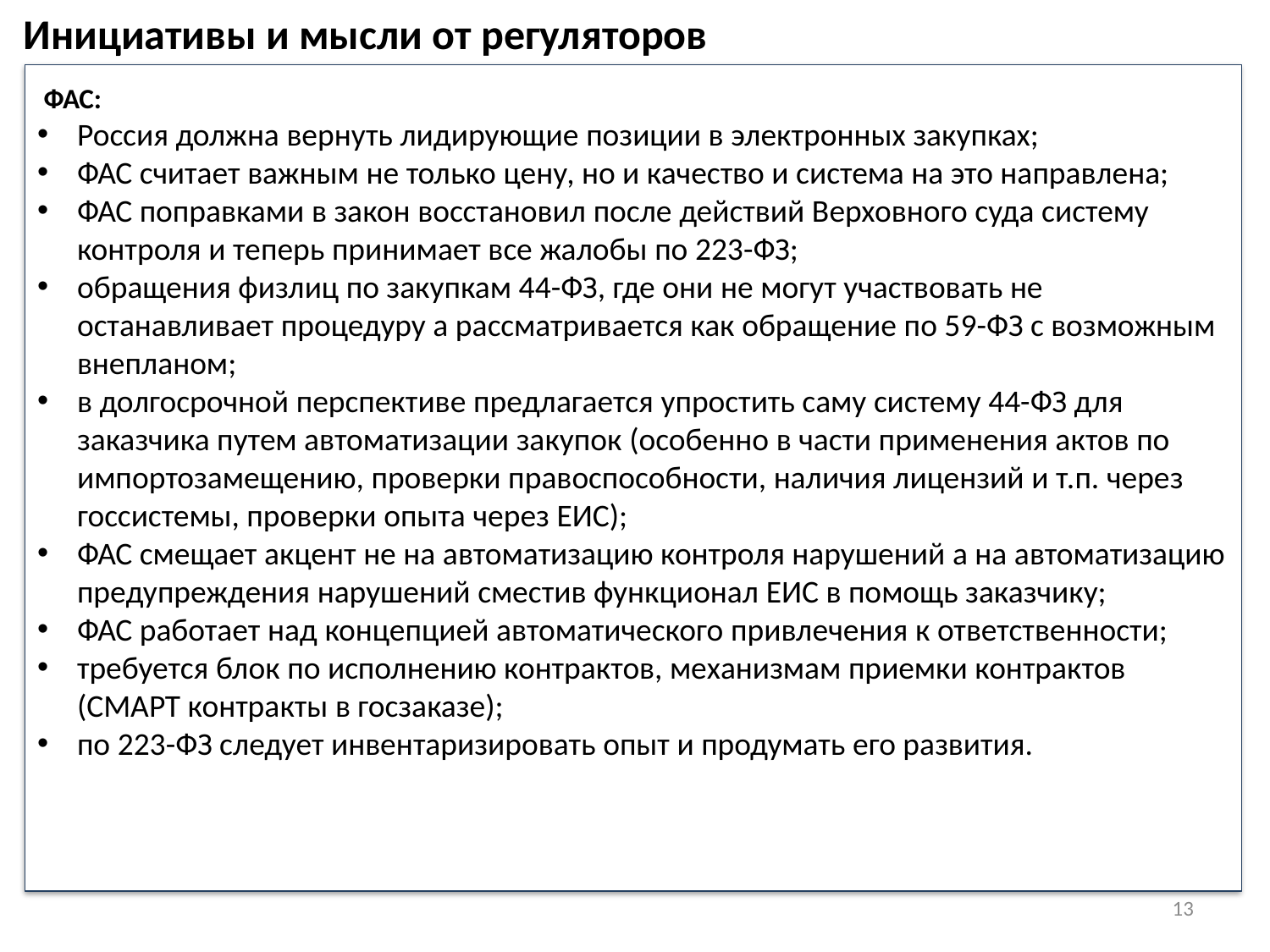

Инициативы и мысли от регуляторов
 ФАС:
Россия должна вернуть лидирующие позиции в электронных закупках;
ФАС считает важным не только цену, но и качество и система на это направлена;
ФАС поправками в закон восстановил после действий Верховного суда систему контроля и теперь принимает все жалобы по 223-ФЗ;
обращения физлиц по закупкам 44-ФЗ, где они не могут участвовать не останавливает процедуру а рассматривается как обращение по 59-ФЗ с возможным внепланом;
в долгосрочной перспективе предлагается упростить саму систему 44-ФЗ для заказчика путем автоматизации закупок (особенно в части применения актов по импортозамещению, проверки правоспособности, наличия лицензий и т.п. через госсистемы, проверки опыта через ЕИС);
ФАС смещает акцент не на автоматизацию контроля нарушений а на автоматизацию предупреждения нарушений сместив функционал ЕИС в помощь заказчику;
ФАС работает над концепцией автоматического привлечения к ответственности;
требуется блок по исполнению контрактов, механизмам приемки контрактов (СМАРТ контракты в госзаказе);
по 223-ФЗ следует инвентаризировать опыт и продумать его развития.

13